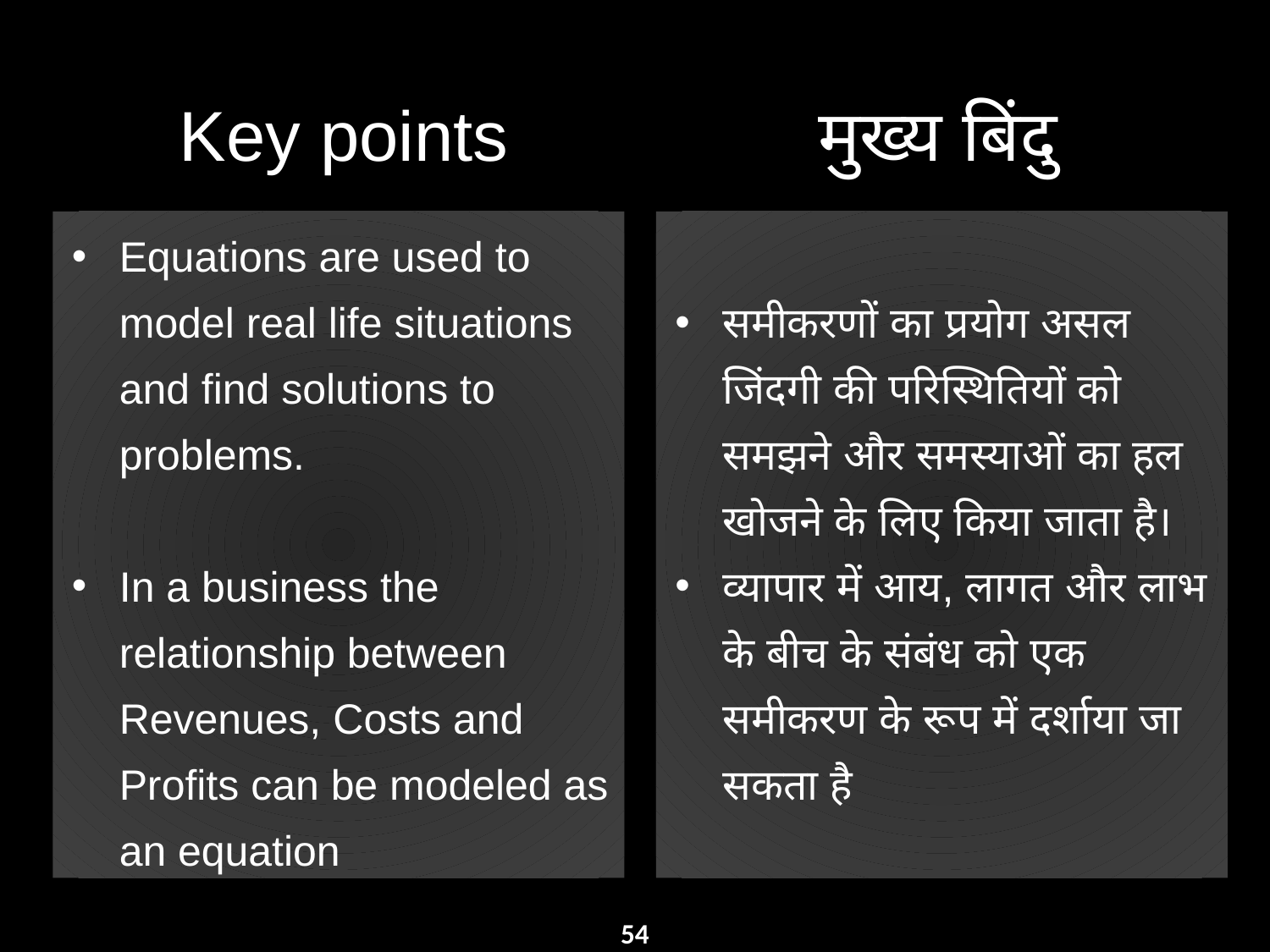

Key points
मुख्य बिंदु
Equations are used to model real life situations and find solutions to problems.

In a business the relationship between Revenues, Costs and Profits can be modeled as an equation
समीकरणों का प्रयोग असल जिंदगी की परि‍स्थि‍तियों को समझने और समस्याओं का हल खोजने के लिए किया जाता है।
व्यापार में आय, लागत और लाभ के बीच के संबंध को एक समीकरण के रूप में दर्शाया जा सकता है
54